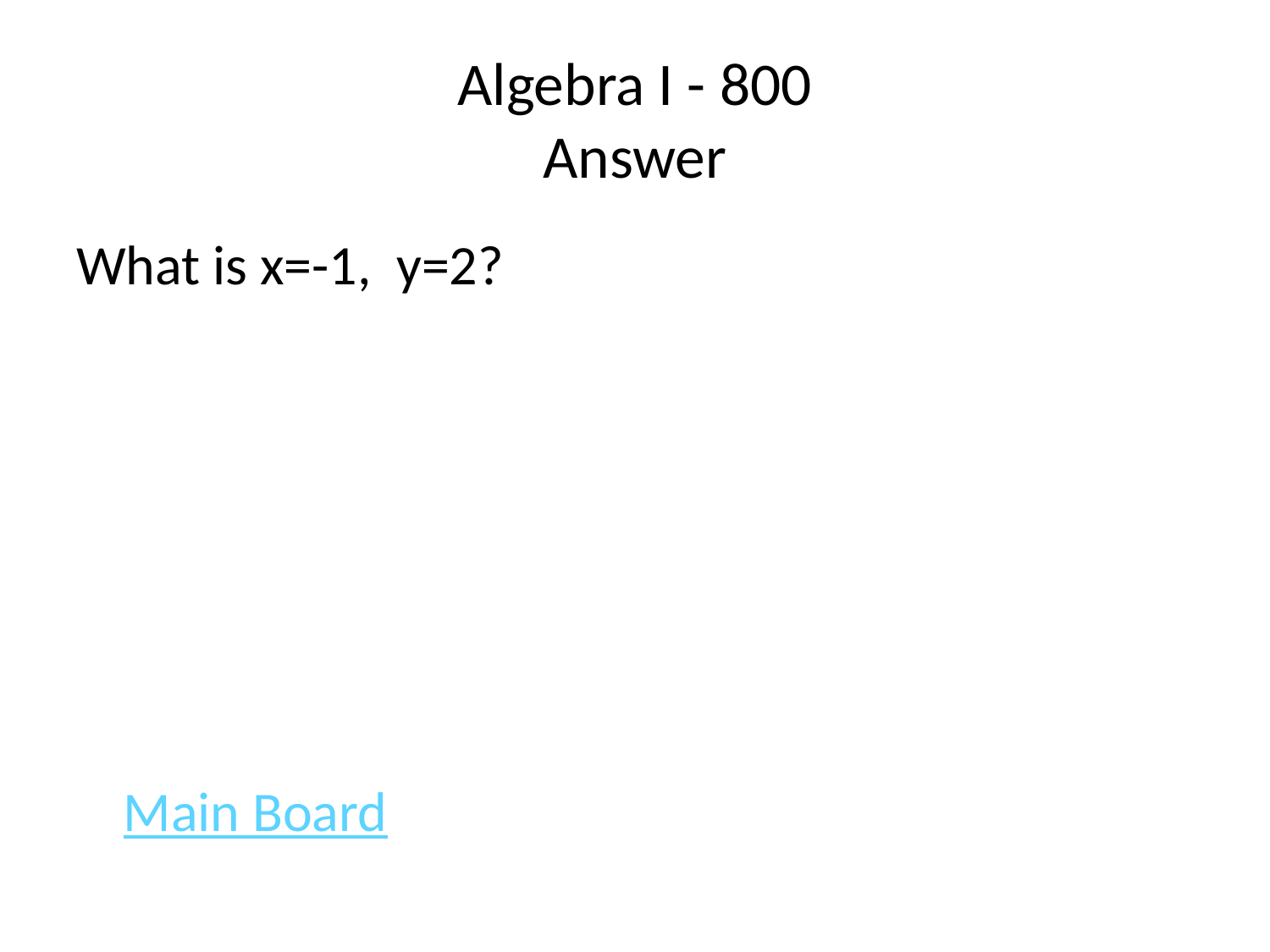

# Algebra I - 800 Answer
What is x=-1,  y=2?

							Main Board